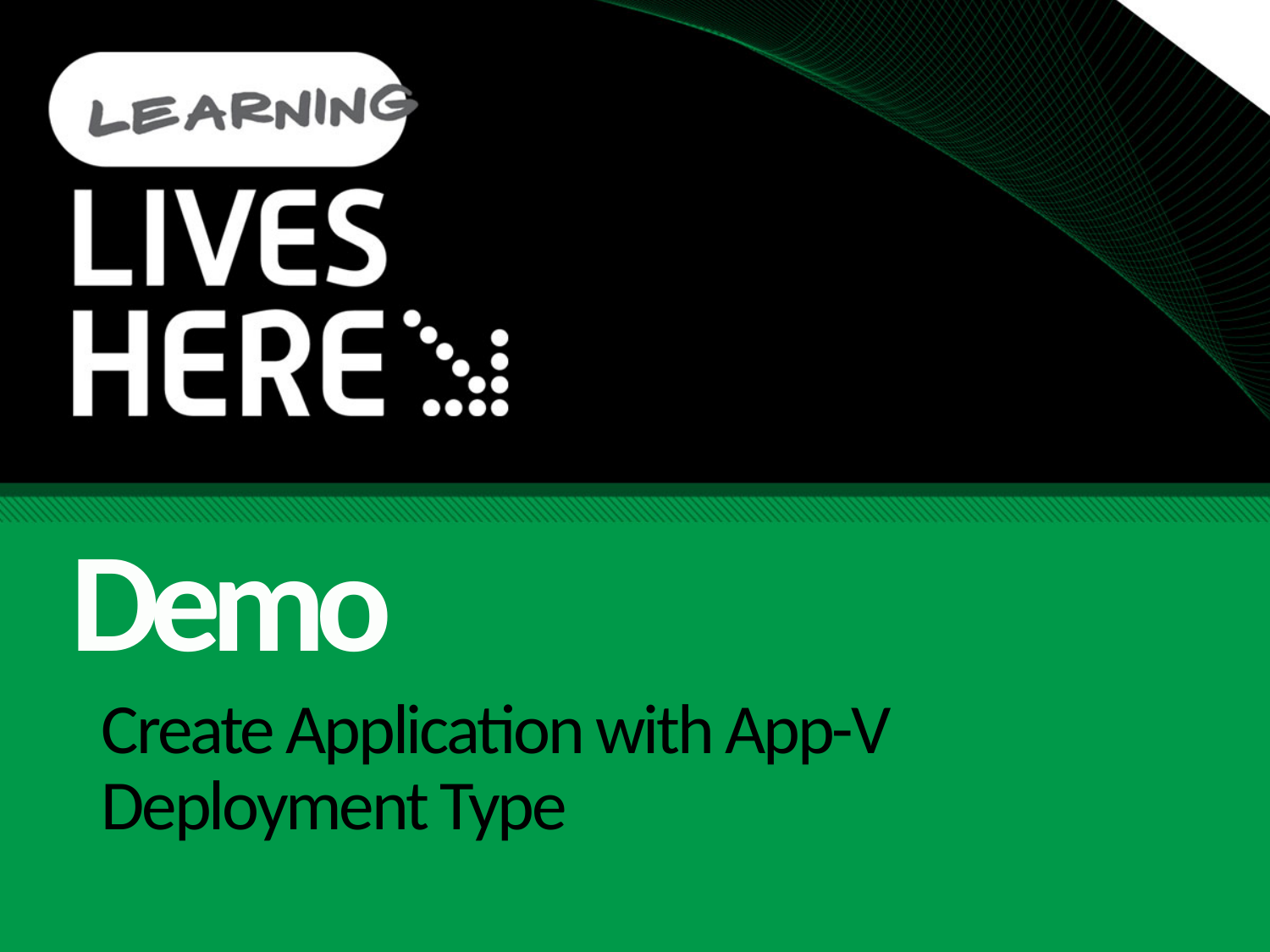

Demo
# Create Application with App-V Deployment Type